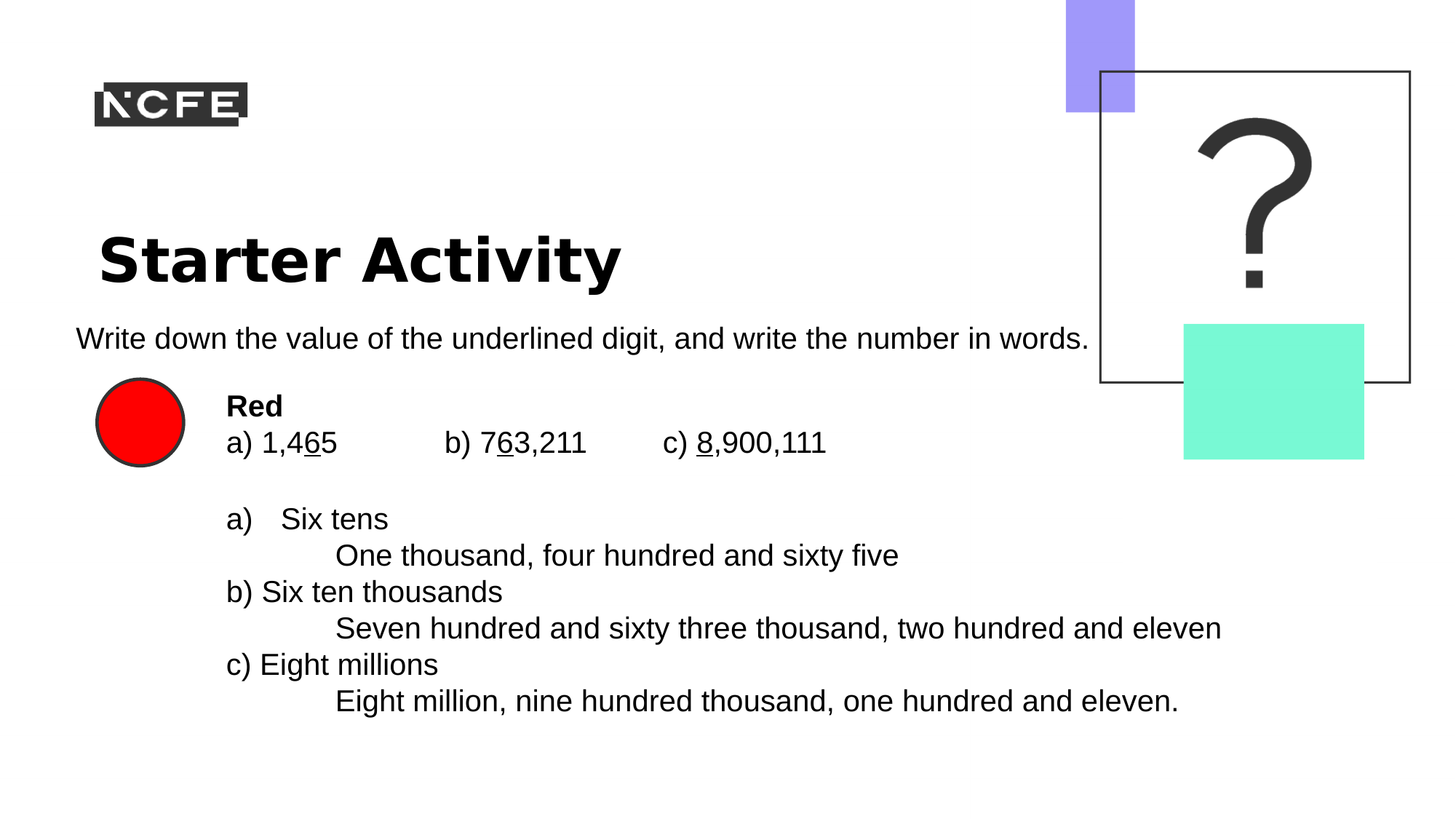

Write down the value of the underlined digit, and write the number in words.

Red
a) 1,465	b) 763,211	c) 8,900,111

Six tens
	One thousand, four hundred and sixty five
b) Six ten thousands
	Seven hundred and sixty three thousand, two hundred and eleven
c) Eight millions
	Eight million, nine hundred thousand, one hundred and eleven.